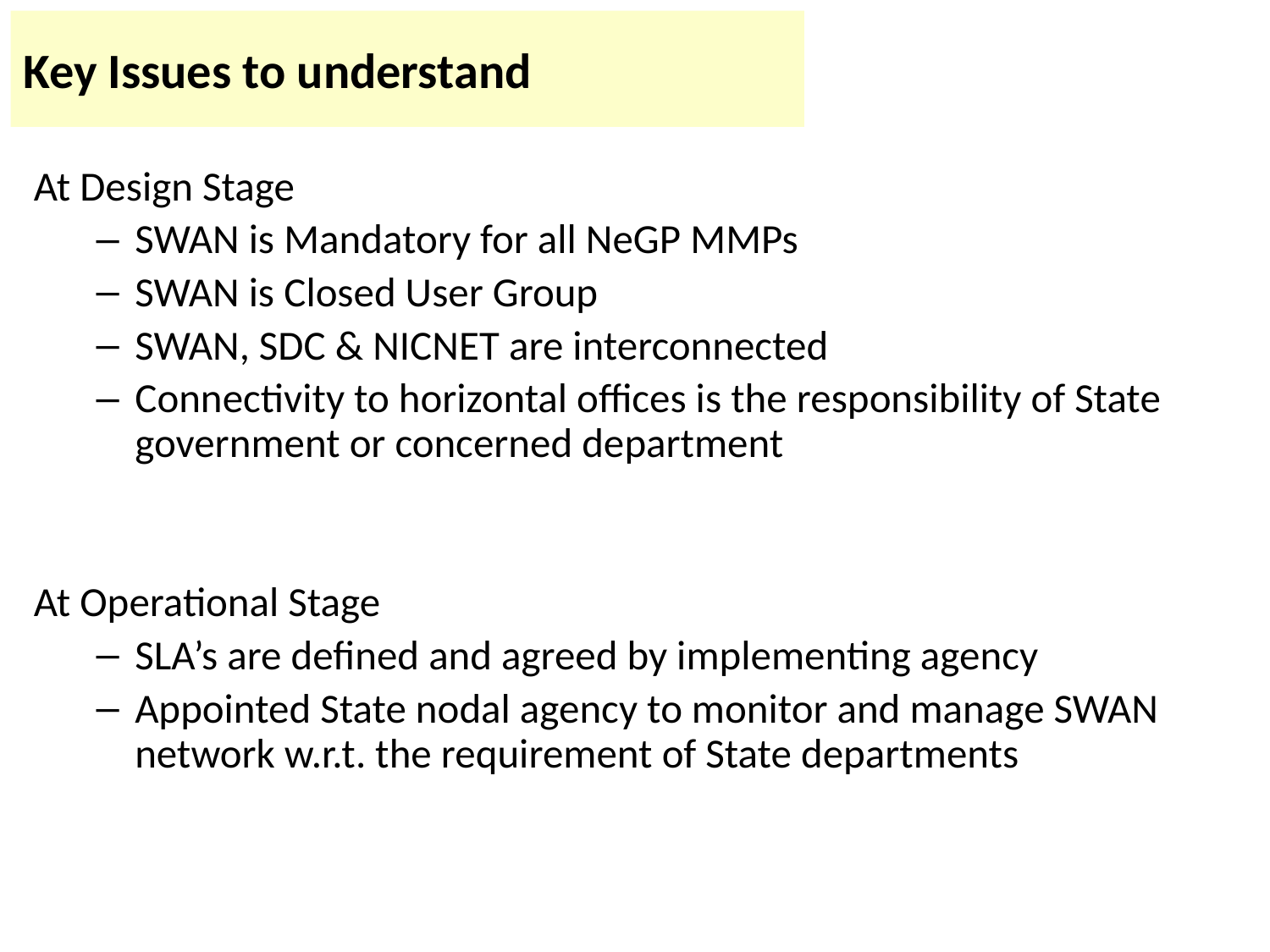

# Key Issues to understand
At Design Stage
SWAN is Mandatory for all NeGP MMPs
SWAN is Closed User Group
SWAN, SDC & NICNET are interconnected
Connectivity to horizontal offices is the responsibility of State government or concerned department

At Operational Stage
SLA’s are defined and agreed by implementing agency
Appointed State nodal agency to monitor and manage SWAN network w.r.t. the requirement of State departments